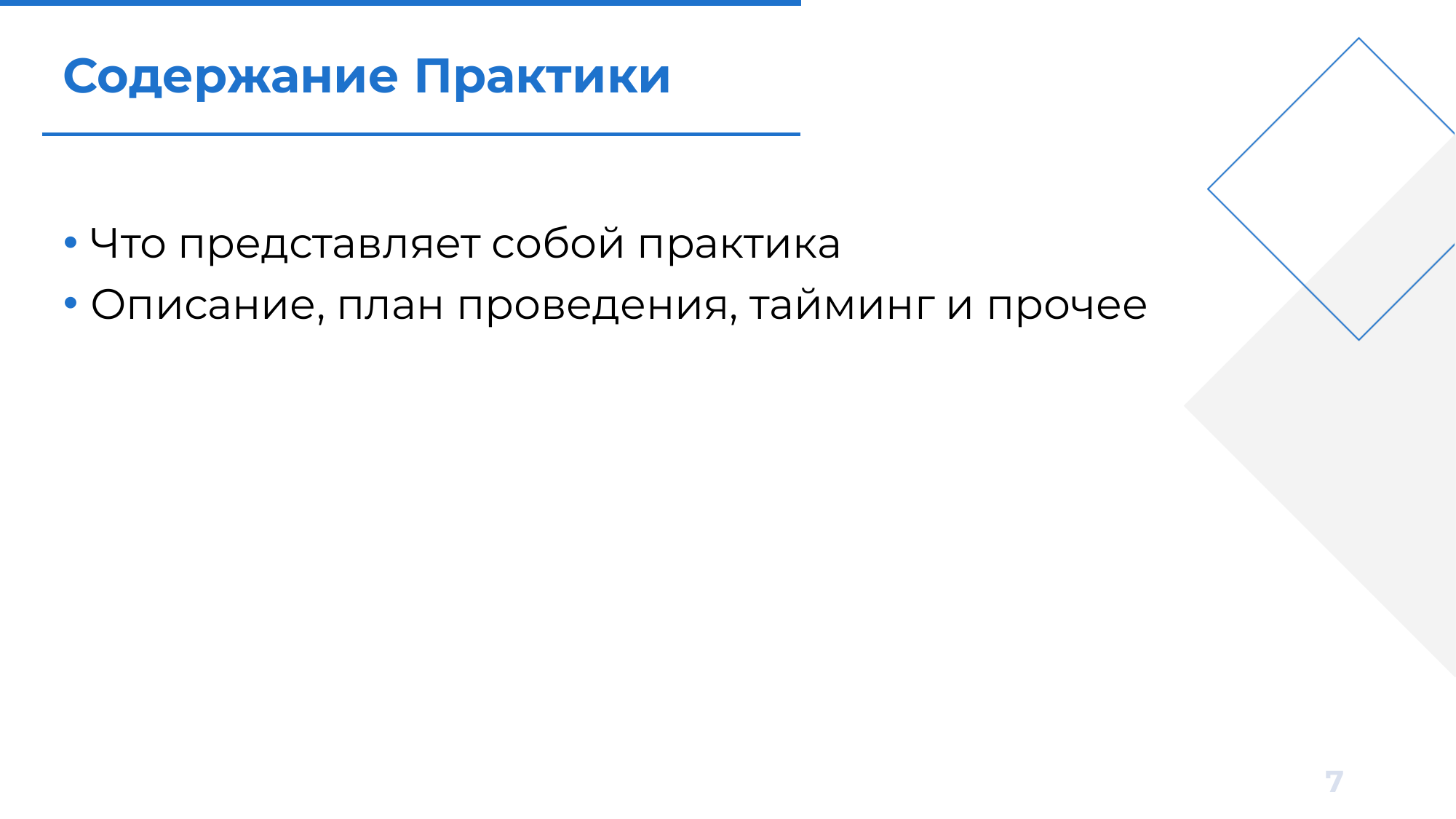

# Содержание Практики
Что представляет собой практика
Описание, план проведения, тайминг и прочее
7